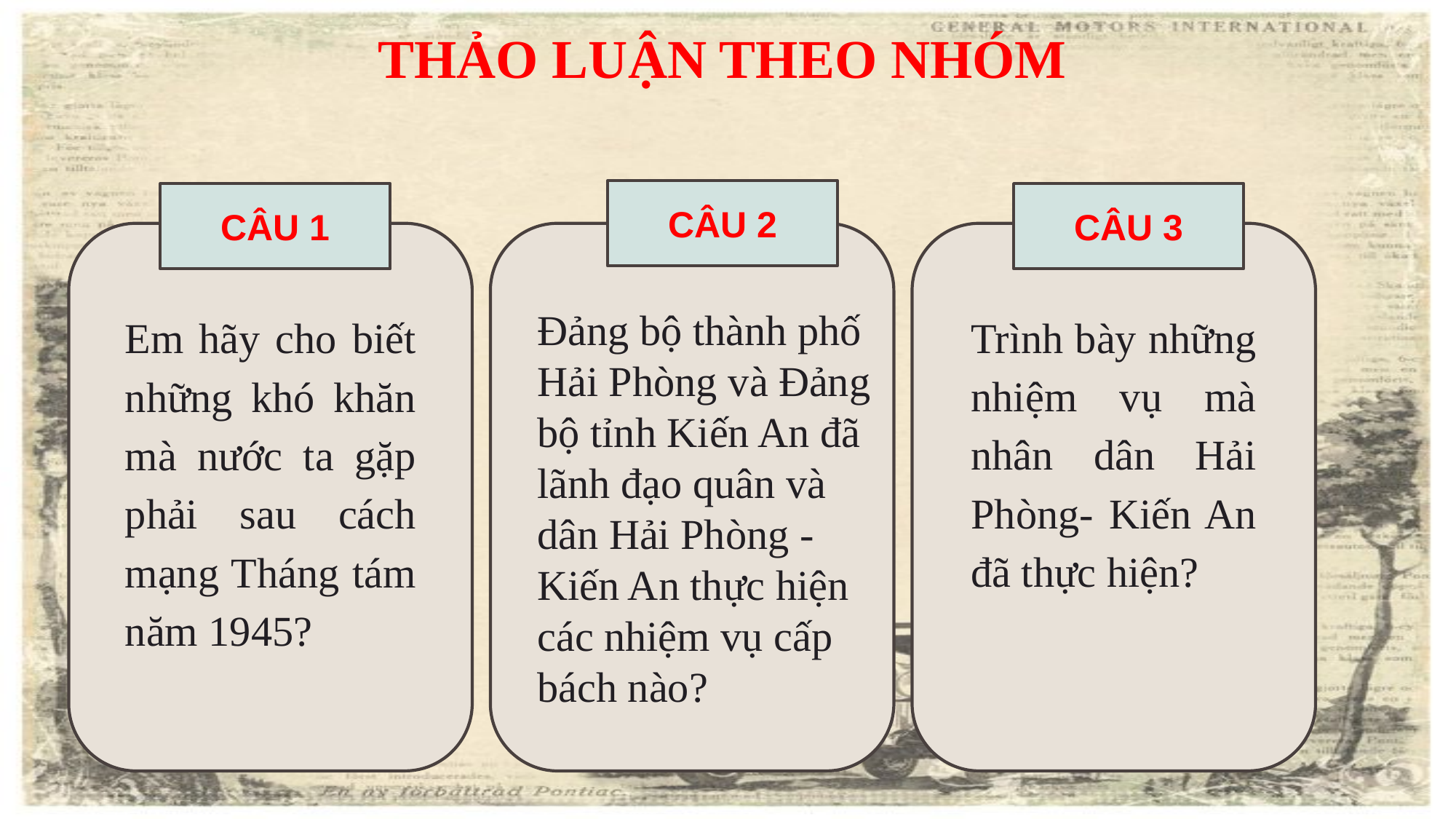

THẢO LUẬN THEO NHÓM
CÂU 2
CÂU 1
CÂU 3

Đảng bộ thành phố Hải Phòng và Đảng bộ tỉnh Kiến An đã lãnh đạo quân và dân Hải Phòng - Kiến An thực hiện các nhiệm vụ cấp bách nào?
Trình bày những nhiệm vụ mà nhân dân Hải Phòng- Kiến An đã thực hiện?
Em hãy cho biết những khó khăn mà nước ta gặp phải sau cách mạng Tháng tám năm 1945?